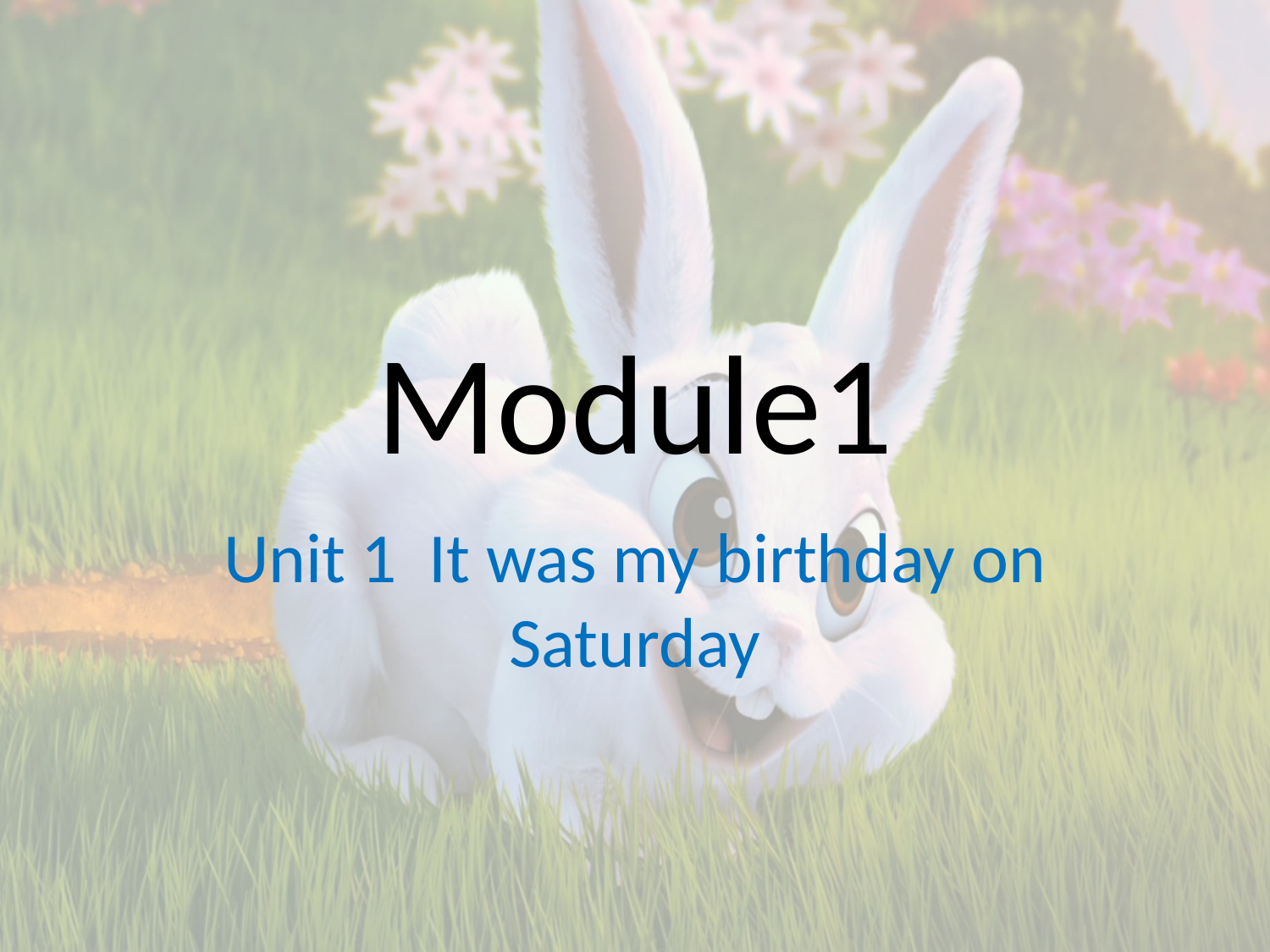

# Module1
Unit 1  It was my birthday on Saturday